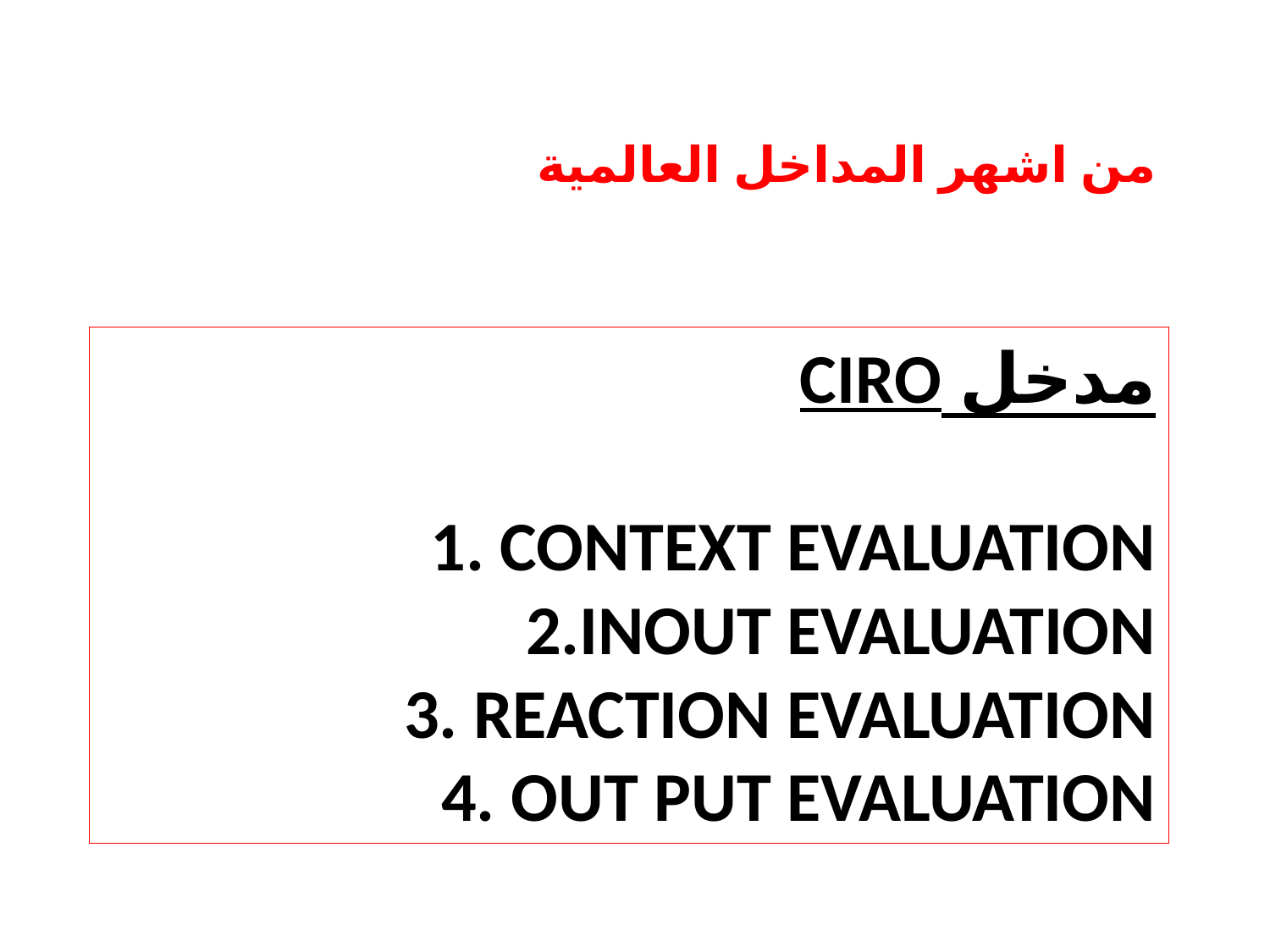

من اشهر المداخل العالمية

# مدخل ciro 1. context evaluation 2.inout evaluation 3. reaction evaluation 4. out put evaluation